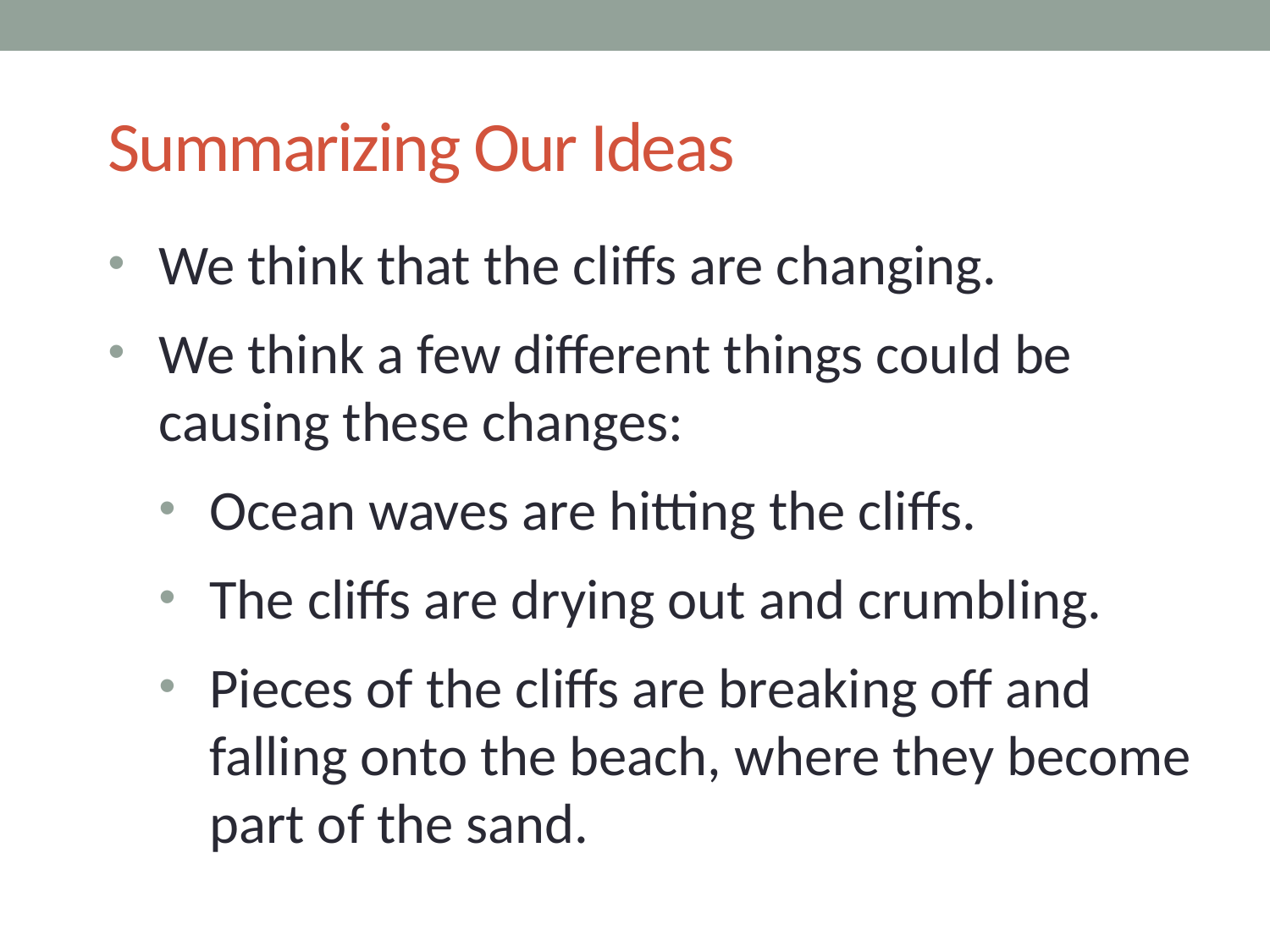

# Summarizing Our Ideas
We think that the cliffs are changing.
We think a few different things could be causing these changes:
Ocean waves are hitting the cliffs.
The cliffs are drying out and crumbling.
Pieces of the cliffs are breaking off and falling onto the beach, where they become part of the sand.